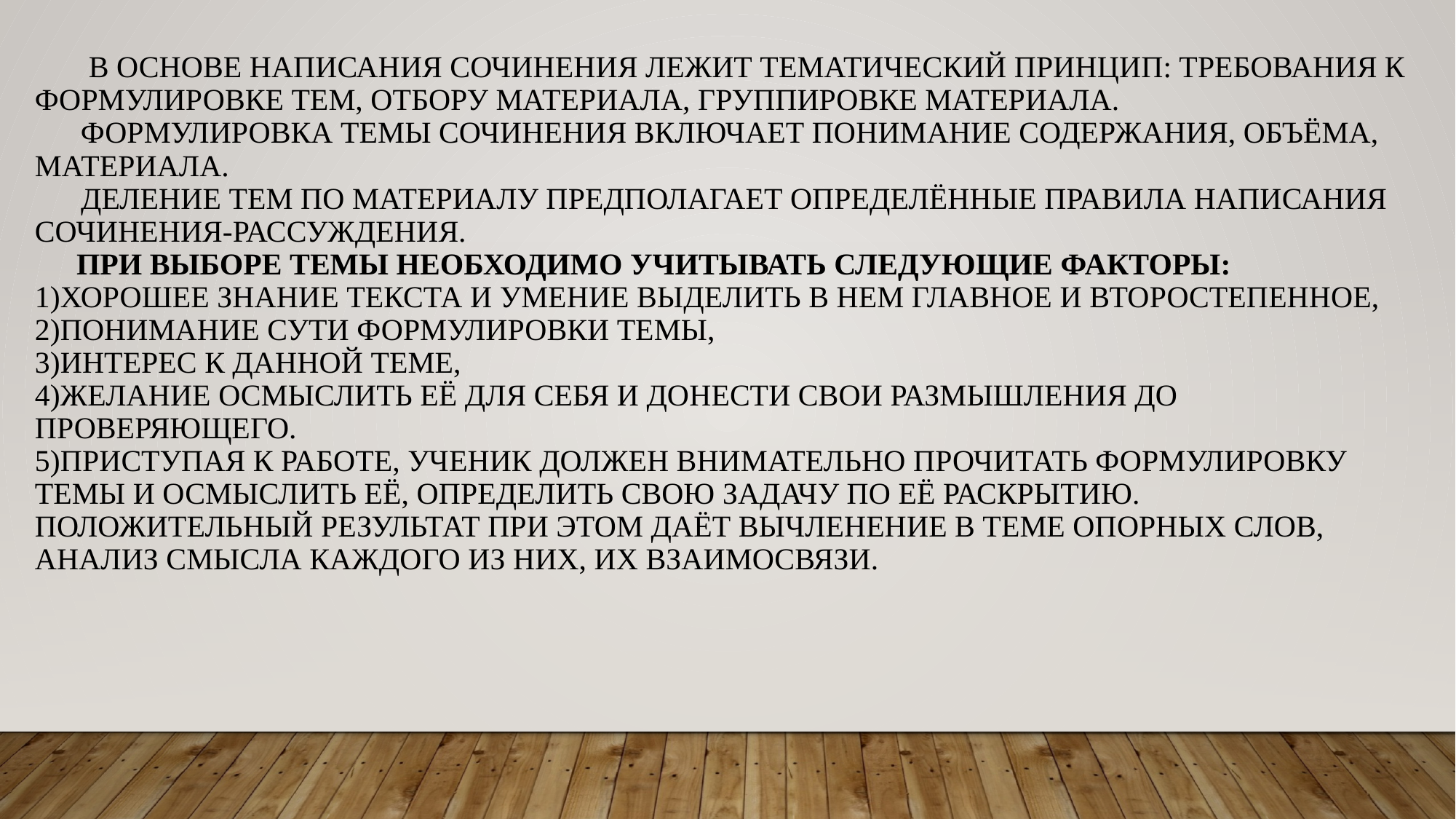

В основе написания сочинения лежит тематический принцип: требования к формулировке тем, отбору материала, группировке материала.
      Формулировка темы сочинения включает понимание содержания, объёма, материала.
      Деление тем по материалу предполагает определённые правила написания сочинения-рассуждения.
      При выборе темы необходимо учитывать следующие факторы:
1)хорошее знание текста и умение выделить в нем главное и второстепенное,
2)понимание сути формулировки темы,
3)интерес к данной теме,
4)желание осмыслить её для себя и донести свои размышления до проверяющего.
5)Приступая к работе, ученик должен внимательно прочитать формулировку темы и осмыслить её, определить свою задачу по её раскрытию. Положительный результат при этом даёт вычленение в теме опорных слов, анализ смысла каждого из них, их взаимосвязи.